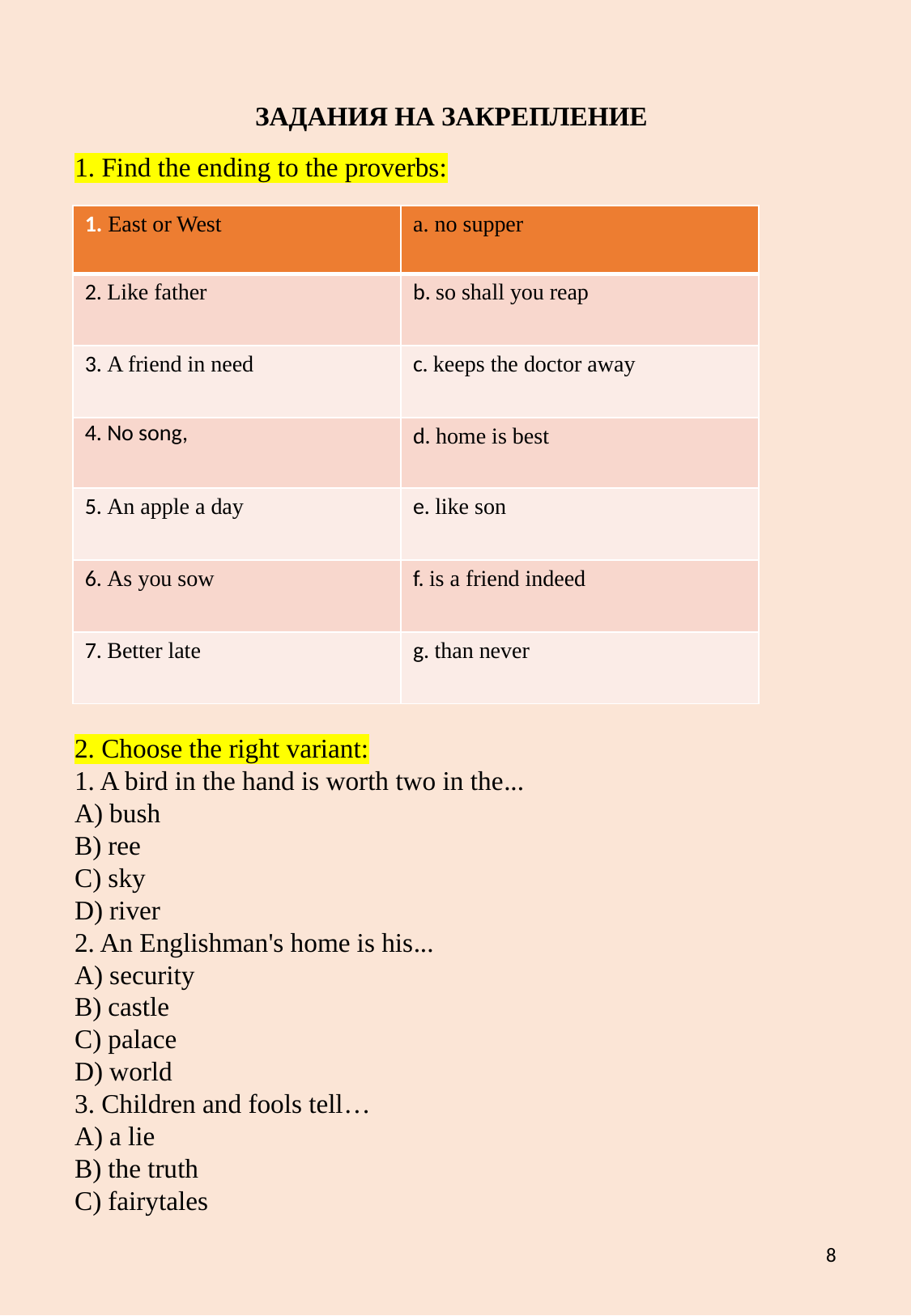

# ЗАДАНИЯ НА ЗАКРЕПЛЕНИЕ
1. Find the ending to the proverbs:

| 1. East or West | a. no supper |
| --- | --- |
| 2. Like father | b. so shall you reap |
| 3. A friend in need | c. keeps the doctor away |
| 4. No song, | d. home is best |
| 5. An apple a day | e. like son |
| 6. As you sow | f. is a friend indeed |
| 7. Better late | g. than never |
2. Choose the right variant:
1. A bird in the hand is worth two in the...
A) bush
B) ree
C) sky
D) river
2. An Englishman's home is his...
A) security
B) castle
C) palace
D) world
3. Children and fools tell…
A) a lie
B) the truth
C) fairytales

8